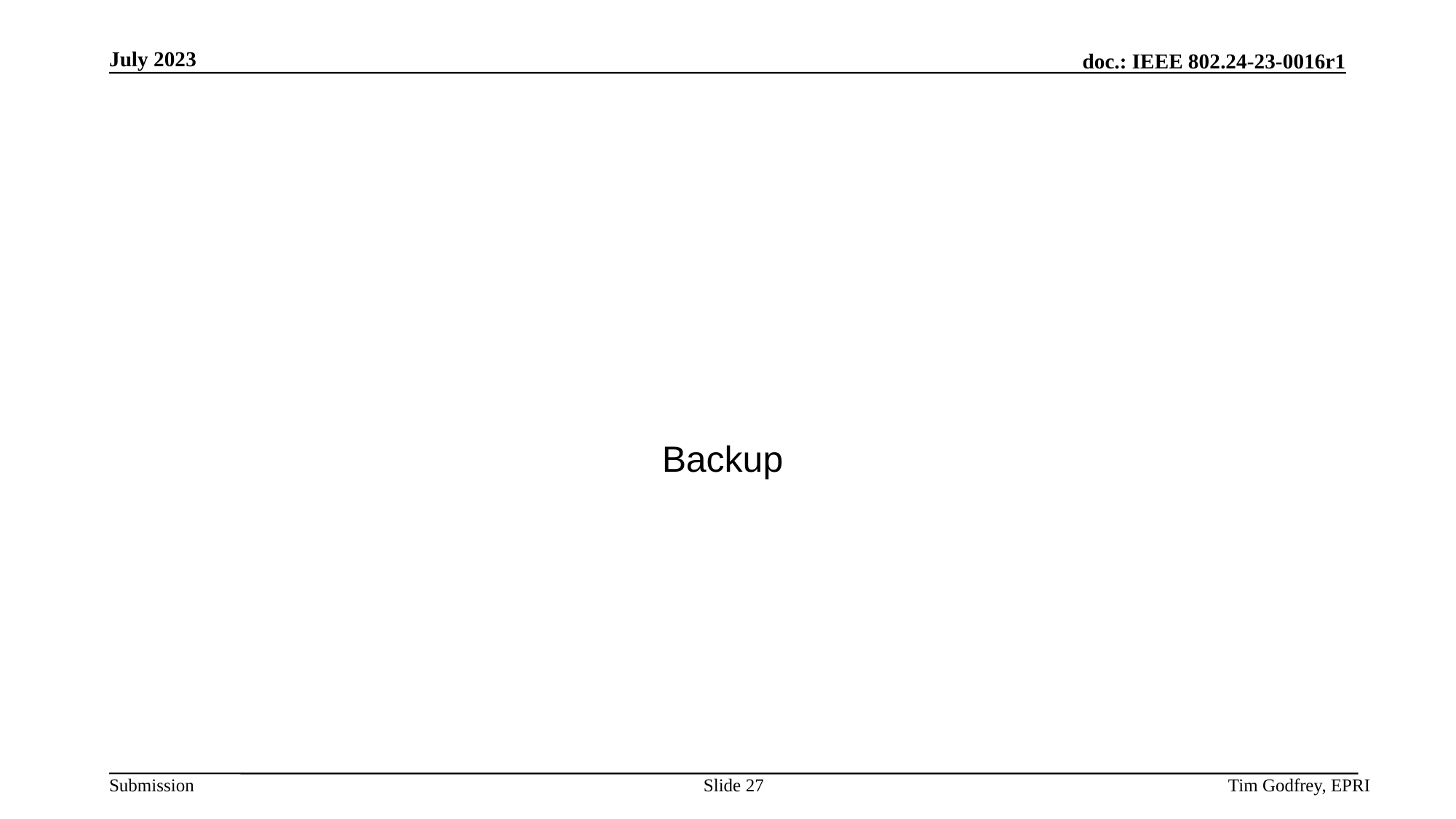

#
Backup
Slide 27
Tim Godfrey, EPRI